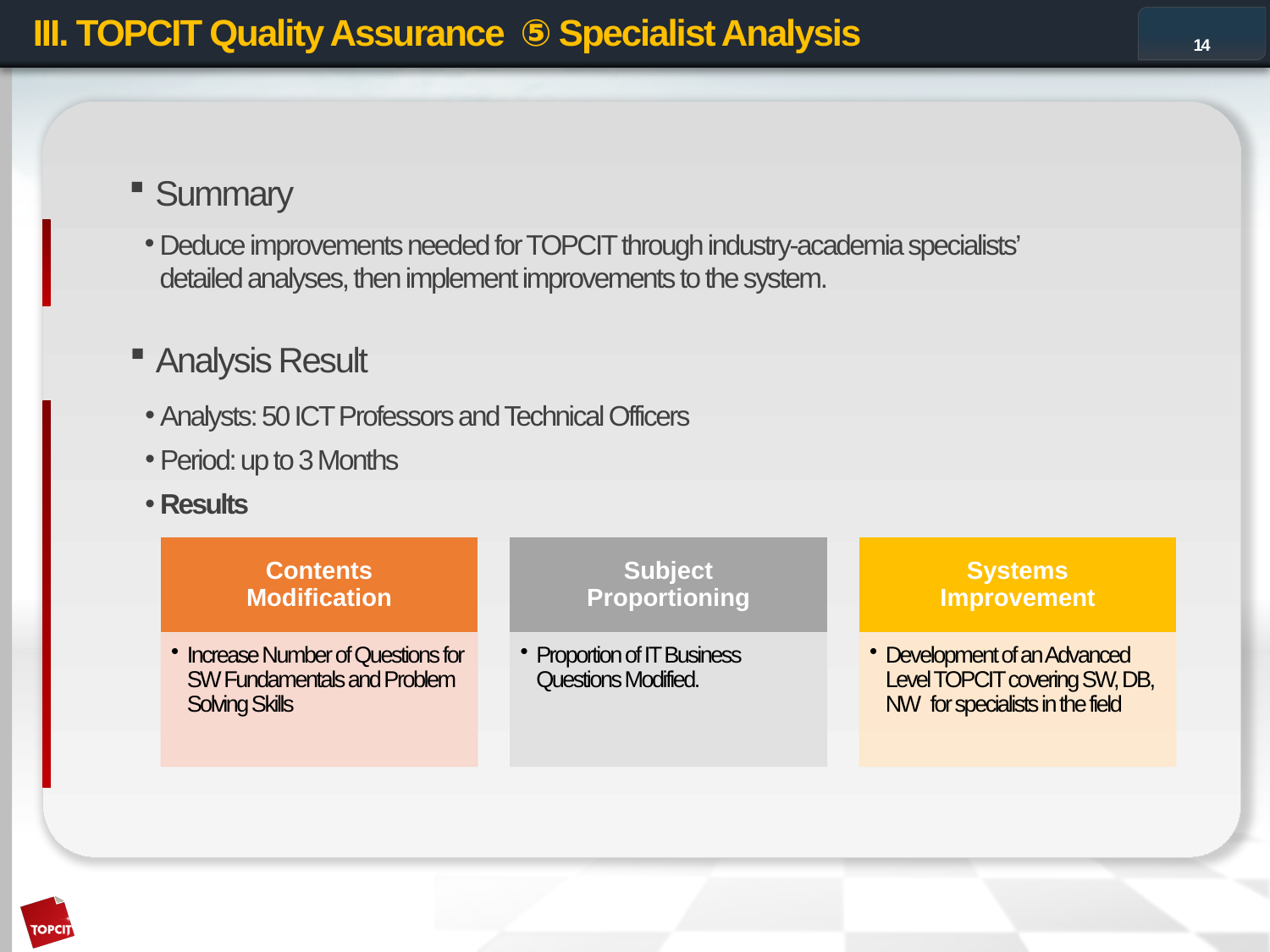

# III. TOPCIT Quality Assurance  ⑤ Specialist Analysis
14

 Summary

Deduce improvements needed for TOPCIT through industry-academia specialists’ detailed analyses, then implement improvements to the system.
 Analysis Result
Analysts: 50 ICT Professors and Technical Officers
Period: up to 3 Months
Results
Contents
Modification
Increase Number of Questions for SW Fundamentals and Problem Solving Skills
Subject
Proportioning
Proportion of IT Business Questions Modified.
Systems
Improvement
Development of an Advanced Level TOPCIT covering SW, DB, NW  for specialists in the field